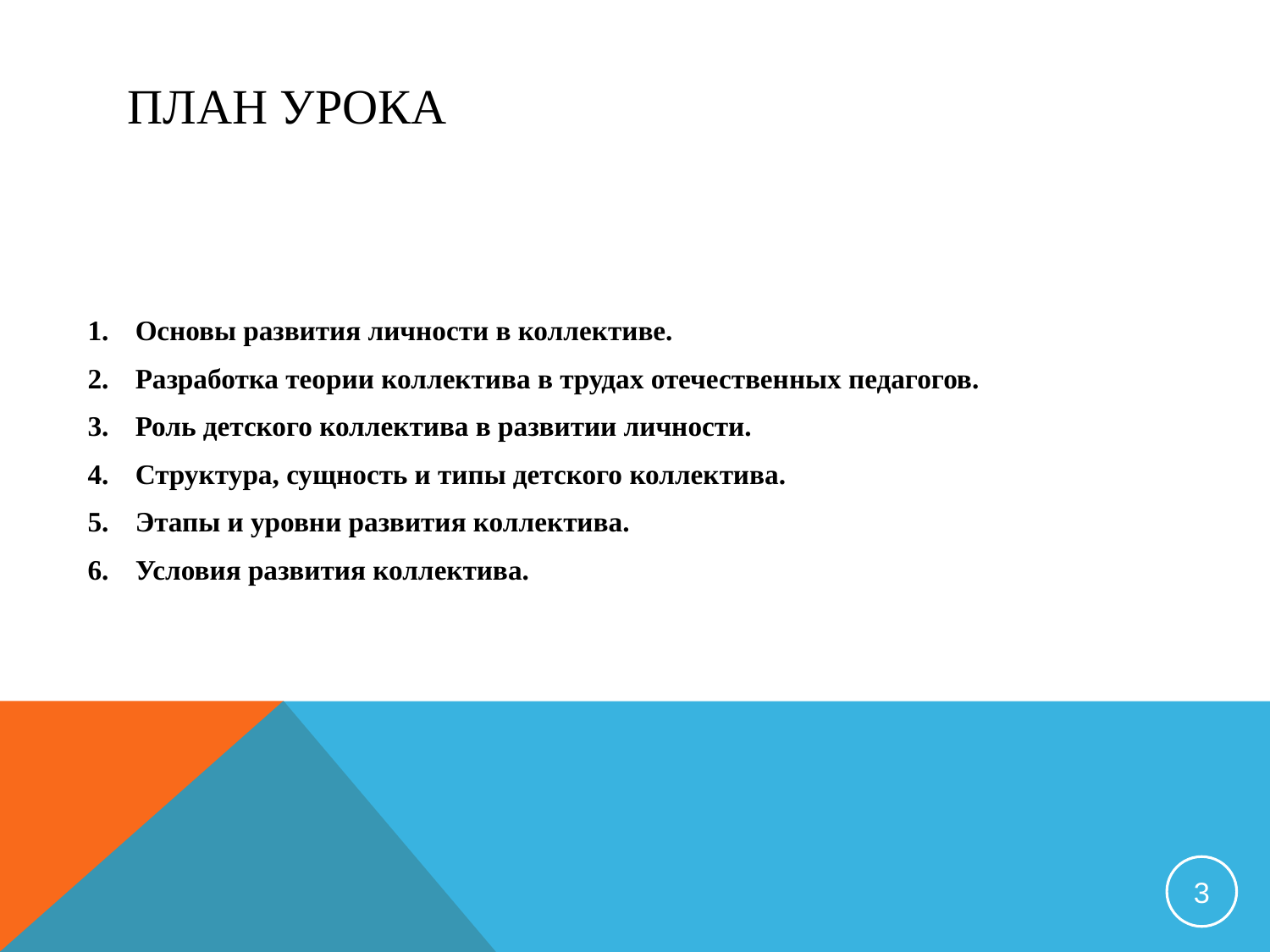

# План урока
Основы развития личности в коллективе.
Разработка теории коллектива в трудах отечественных педагогов.
Роль детского коллектива в развитии личности.
Структура, сущность и типы детского коллектива.
Этапы и уровни развития коллектива.
Условия развития коллектива.
3